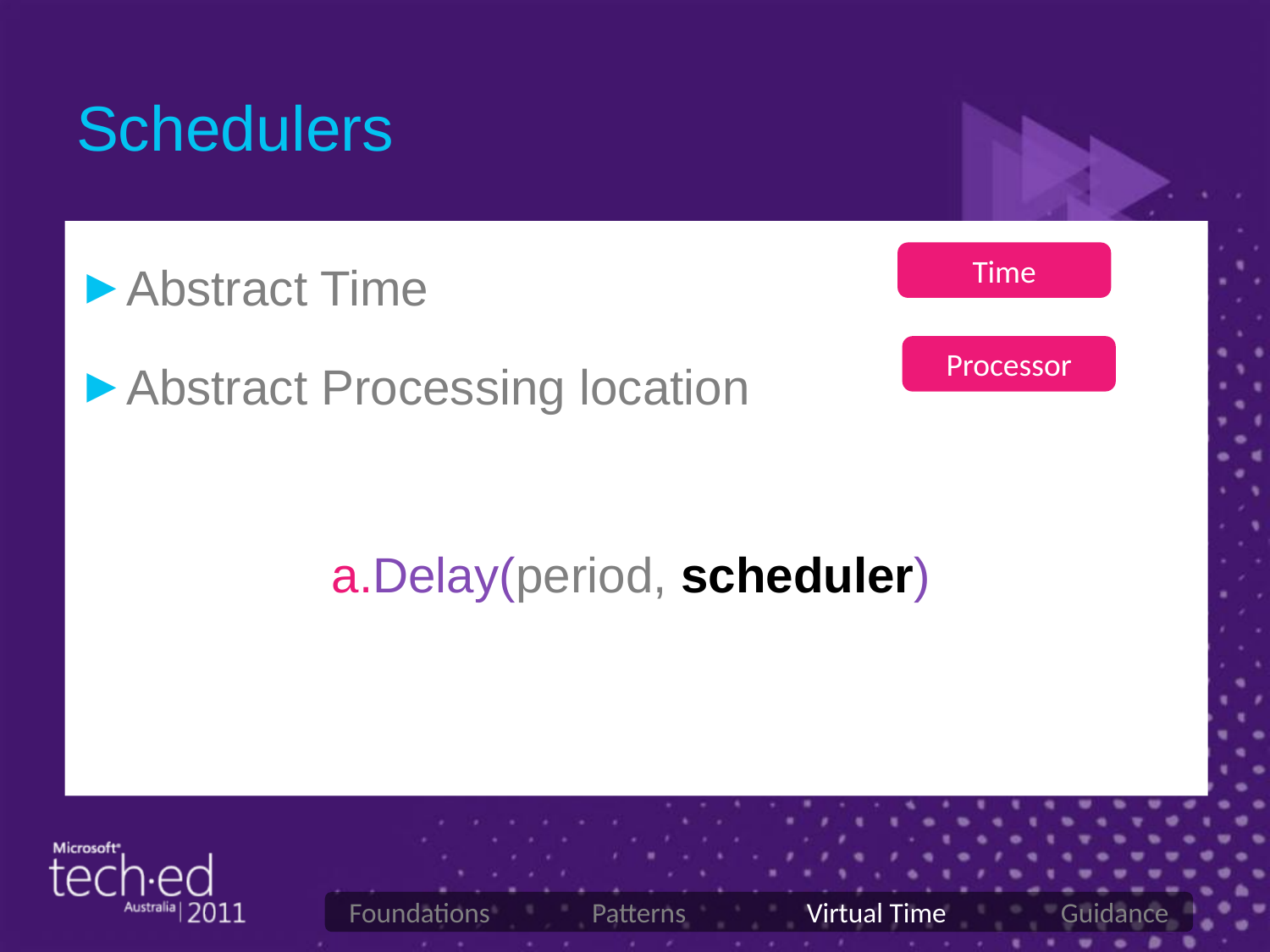

# Schedulers
Abstract Time
Abstract Processing location
		a.Delay(period, scheduler)
Time
Processor
Foundations                Patterns                   Virtual Time                  Guidance